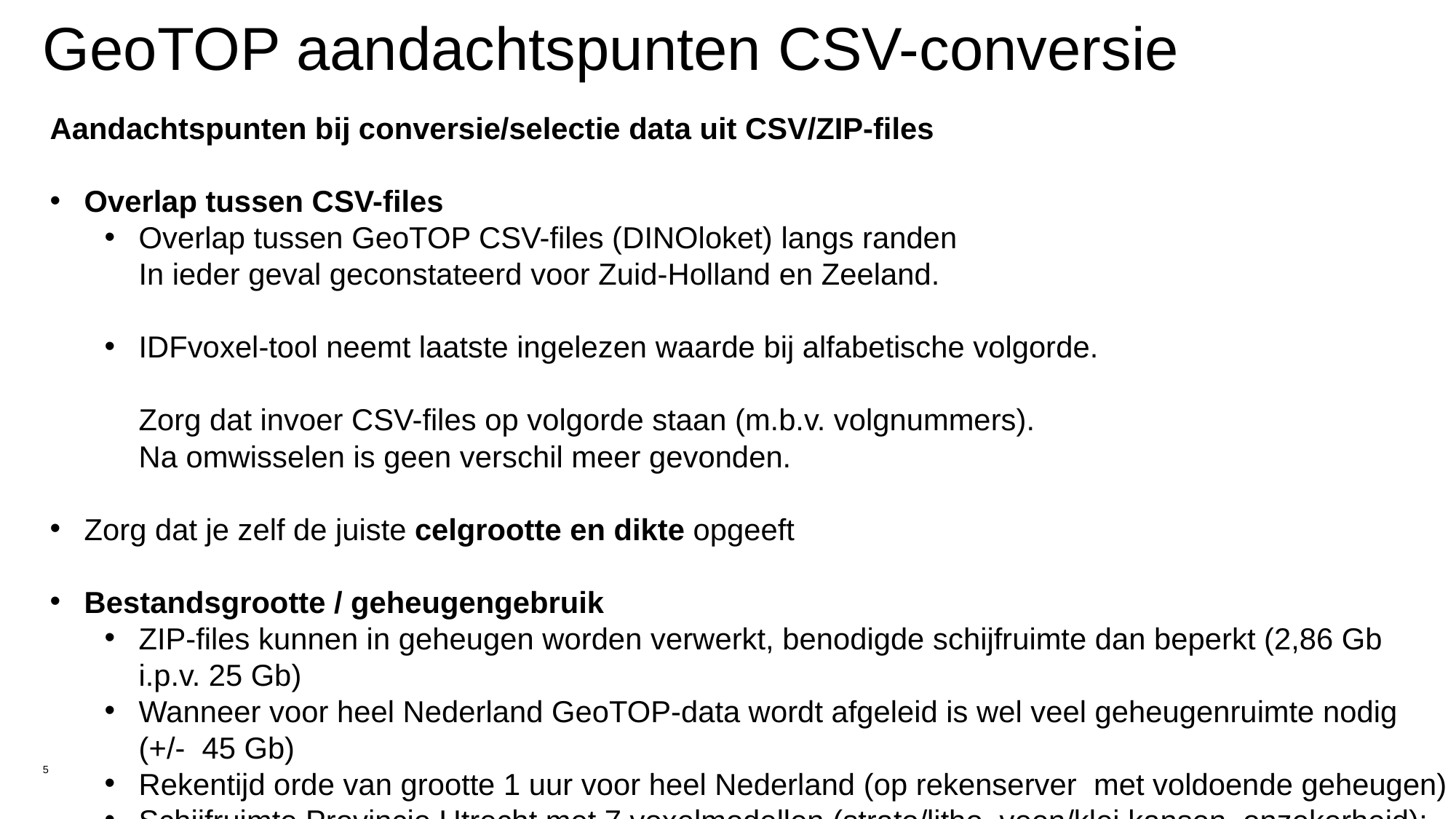

# GeoTOP aandachtspunten CSV-conversie
Aandachtspunten bij conversie/selectie data uit CSV/ZIP-files
Overlap tussen CSV-files
Overlap tussen GeoTOP CSV-files (DINOloket) langs randen
In ieder geval geconstateerd voor Zuid-Holland en Zeeland.
IDFvoxel-tool neemt laatste ingelezen waarde bij alfabetische volgorde.
Zorg dat invoer CSV-files op volgorde staan (m.b.v. volgnummers).
Na omwisselen is geen verschil meer gevonden.
Zorg dat je zelf de juiste celgrootte en dikte opgeeft
Bestandsgrootte / geheugengebruik
ZIP-files kunnen in geheugen worden verwerkt, benodigde schijfruimte dan beperkt (2,86 Gb i.p.v. 25 Gb)
Wanneer voor heel Nederland GeoTOP-data wordt afgeleid is wel veel geheugenruimte nodig (+/-  45 Gb)
Rekentijd orde van grootte 1 uur voor heel Nederland (op rekenserver  met voldoende geheugen)
Schijfruimte Provincie Utrecht met 7 voxelmodellen (strato/litho, veen/klei kansen, onzekerheid): 1,8 Gb
Schijf GeoTOP Nederland per voxelmodel (bijv. lithoklasse of kans op klei): 8,7 Gb
5